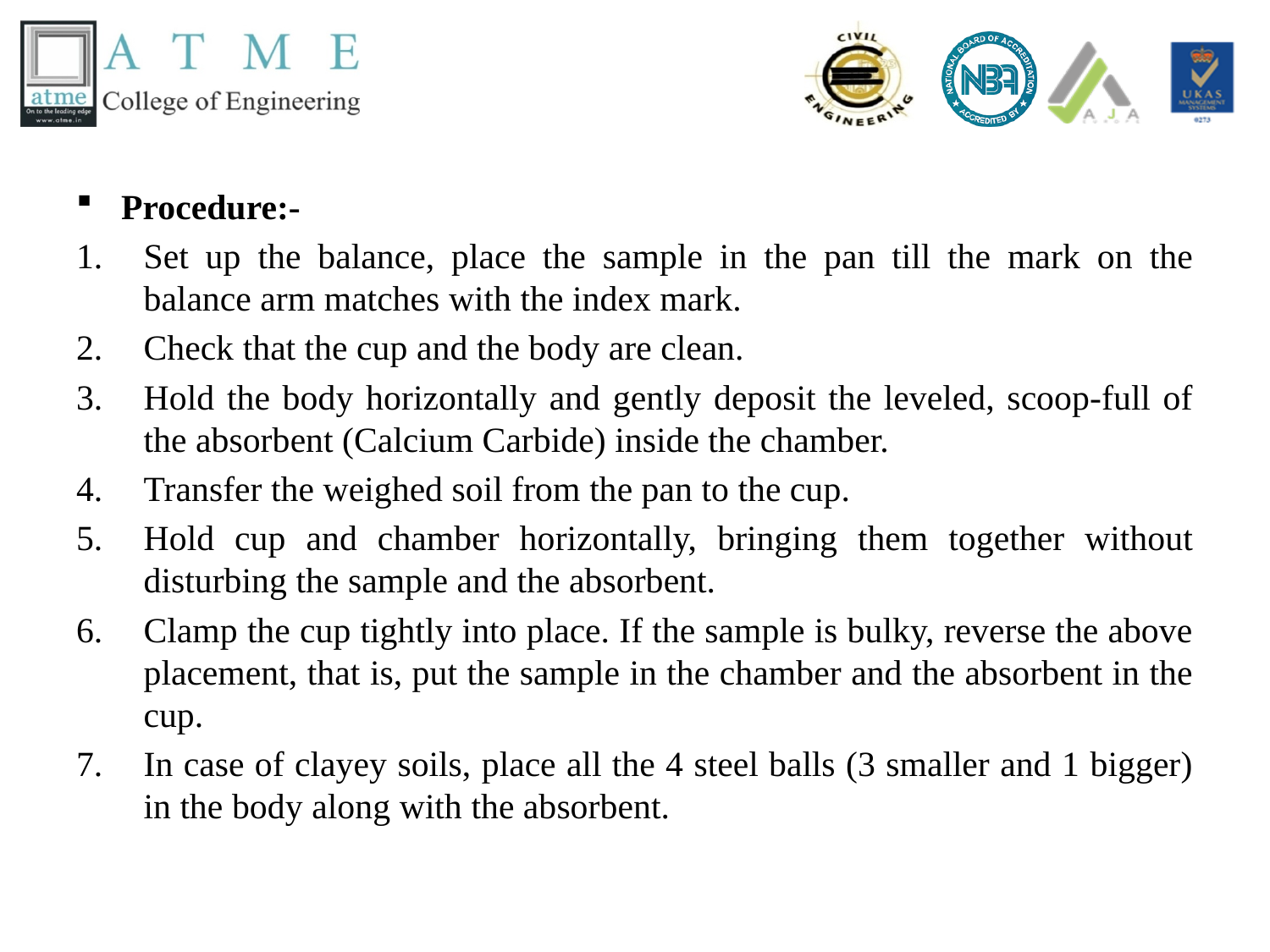

Procedure:-
Set up the balance, place the sample in the pan till the mark on the balance arm matches with the index mark.
Check that the cup and the body are clean.
Hold the body horizontally and gently deposit the leveled, scoop-full of the absorbent (Calcium Carbide) inside the chamber.
Transfer the weighed soil from the pan to the cup.
Hold cup and chamber horizontally, bringing them together without disturbing the sample and the absorbent.
Clamp the cup tightly into place. If the sample is bulky, reverse the above placement, that is, put the sample in the chamber and the absorbent in the cup.
In case of clayey soils, place all the 4 steel balls (3 smaller and 1 bigger) in the body along with the absorbent.